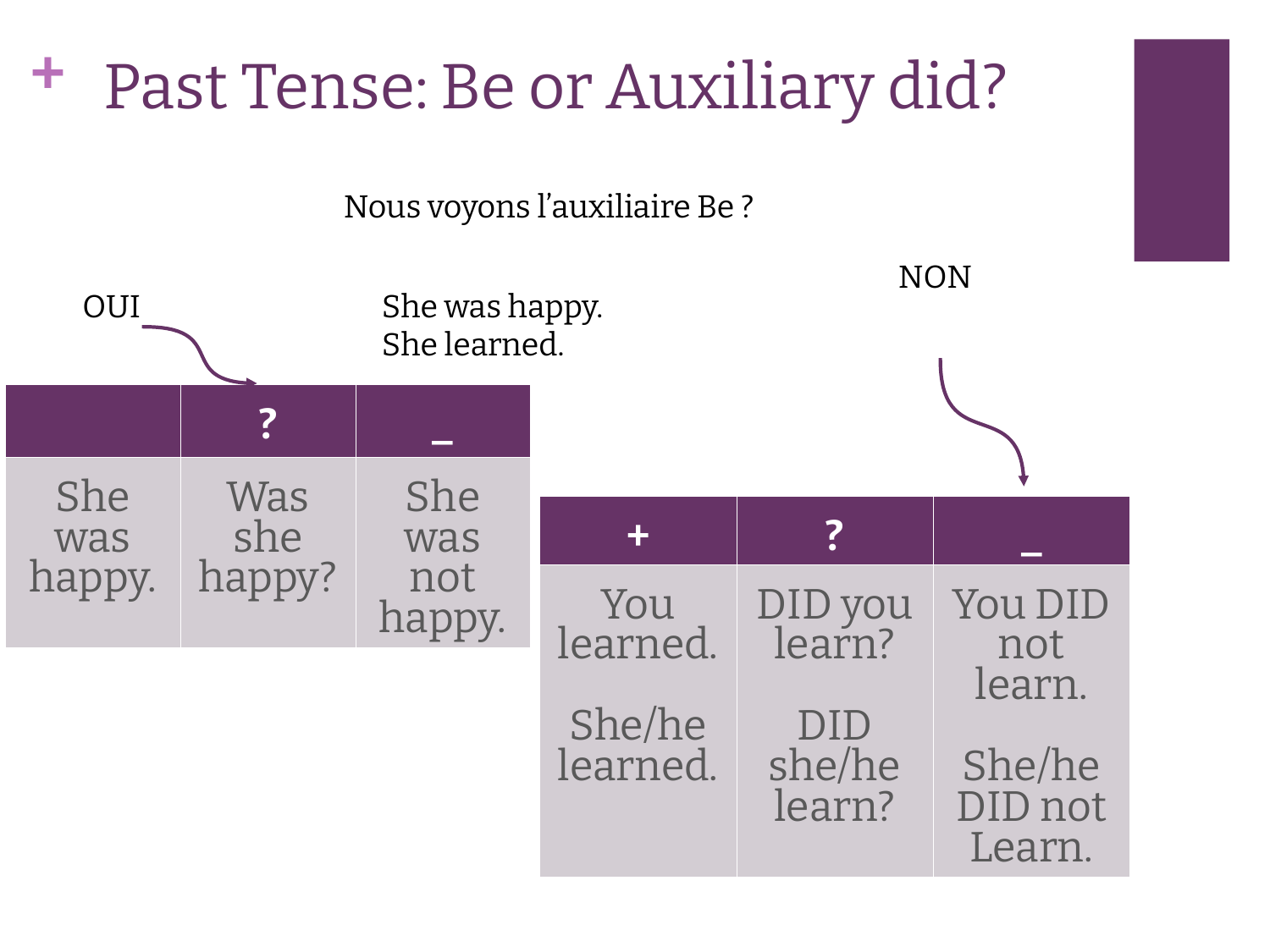

Past Tense: Be or Auxiliary did?

Nous voyons l’auxiliaire Be ?
NON
OUI
She was happy.
She learned.
|  | ? | \_ |
| --- | --- | --- |
| She was happy. | Was she happy? | She was not happy. |
| + | ? | \_ |
| --- | --- | --- |
| You learned. She/he learned. | DID you learn? DID she/he learn? | You DID not learn. She/he DID not Learn. |